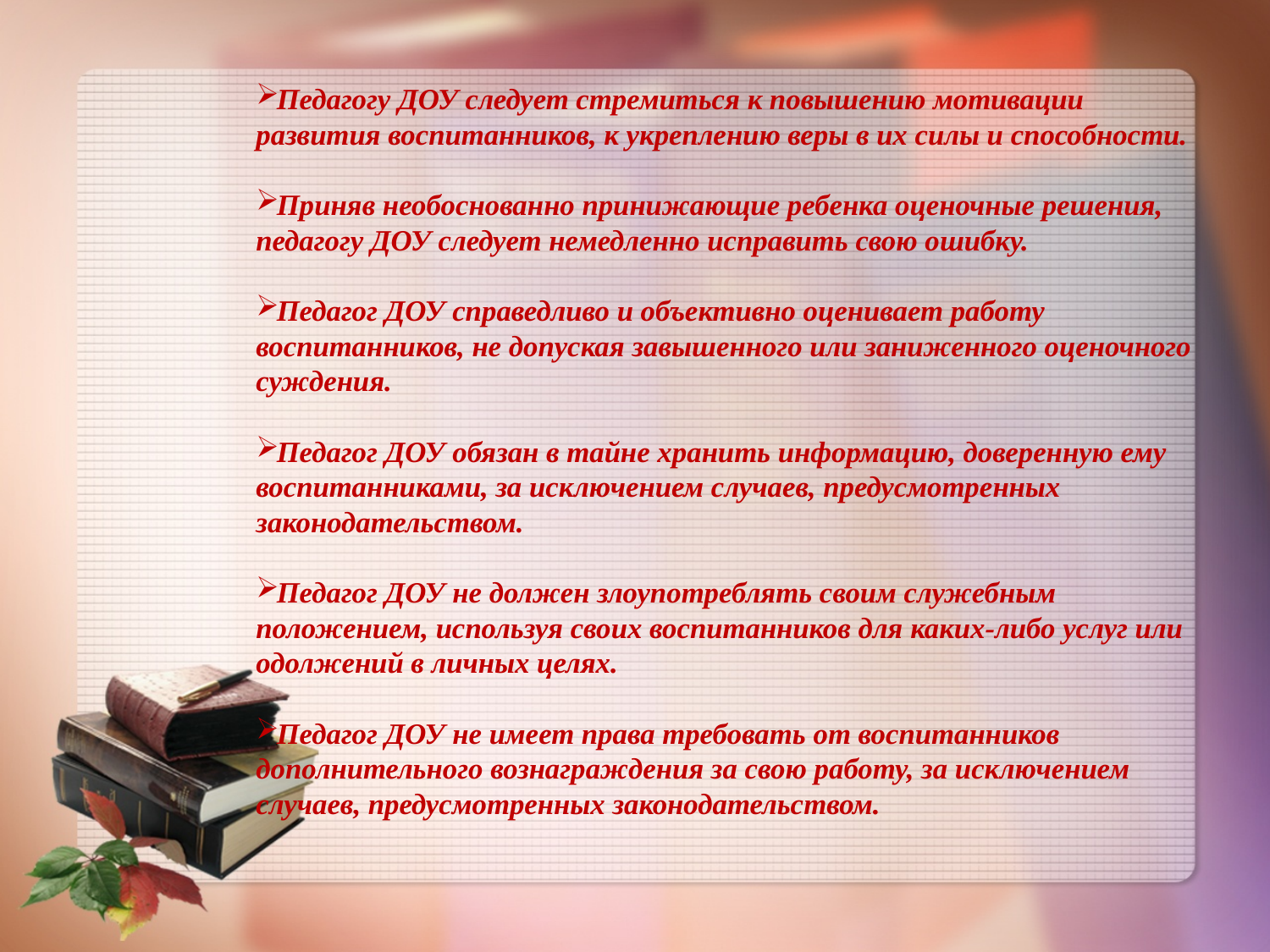

Педагогу ДОУ следует стремиться к повышению мотивации развития воспитанников, к укреплению веры в их силы и способности.

Приняв необоснованно принижающие ребенка оценочные решения, педагогу ДОУ следует немедленно исправить свою ошибку.

Педагог ДОУ справедливо и объективно оценивает работу воспитанников, не допуская завышенного или заниженного оценочного суждения.

Педагог ДОУ обязан в тайне хранить информацию, доверенную ему воспитанниками, за исключением случаев, предусмотренных законодательством.

Педагог ДОУ не должен злоупотреблять своим служебным положением, используя своих воспитанников для каких-либо услуг или одолжений в личных целях.

Педагог ДОУ не имеет права требовать от воспитанников дополнительного вознаграждения за свою работу, за исключением случаев, предусмотренных законодательством.